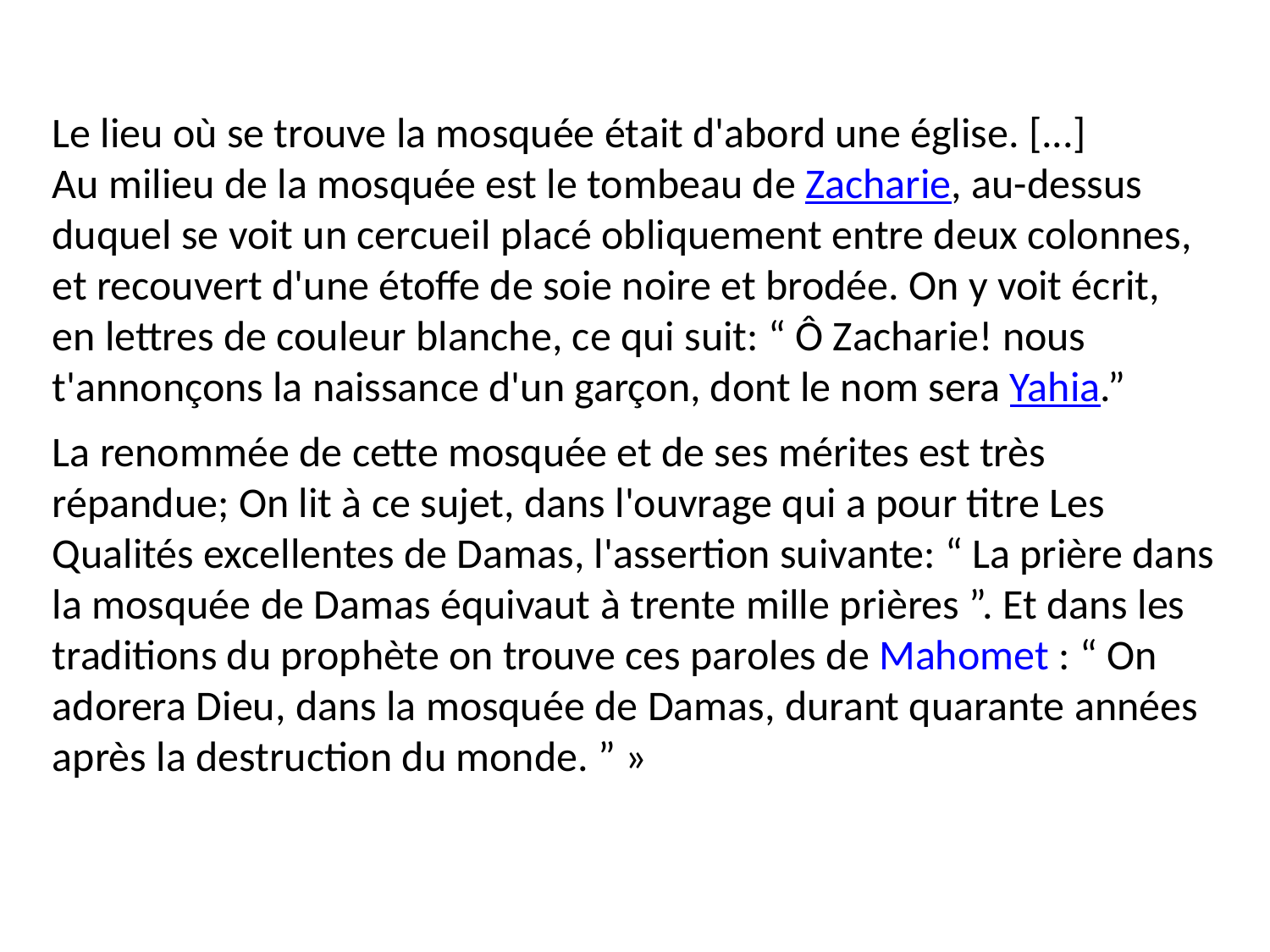

Le lieu où se trouve la mosquée était d'abord une église. [...]
Au milieu de la mosquée est le tombeau de Zacharie, au-dessus duquel se voit un cercueil placé obliquement entre deux colonnes, et recouvert d'une étoffe de soie noire et brodée. On y voit écrit, en lettres de couleur blanche, ce qui suit: “ Ô Zacharie! nous t'annonçons la naissance d'un garçon, dont le nom sera Yahia.”
La renommée de cette mosquée et de ses mérites est très répandue; On lit à ce sujet, dans l'ouvrage qui a pour titre Les Qualités excellentes de Damas, l'assertion suivante: “ La prière dans la mosquée de Damas équivaut à trente mille prières ”. Et dans les traditions du prophète on trouve ces paroles de Mahomet : “ On adorera Dieu, dans la mosquée de Damas, durant quarante années après la destruction du monde. ” »